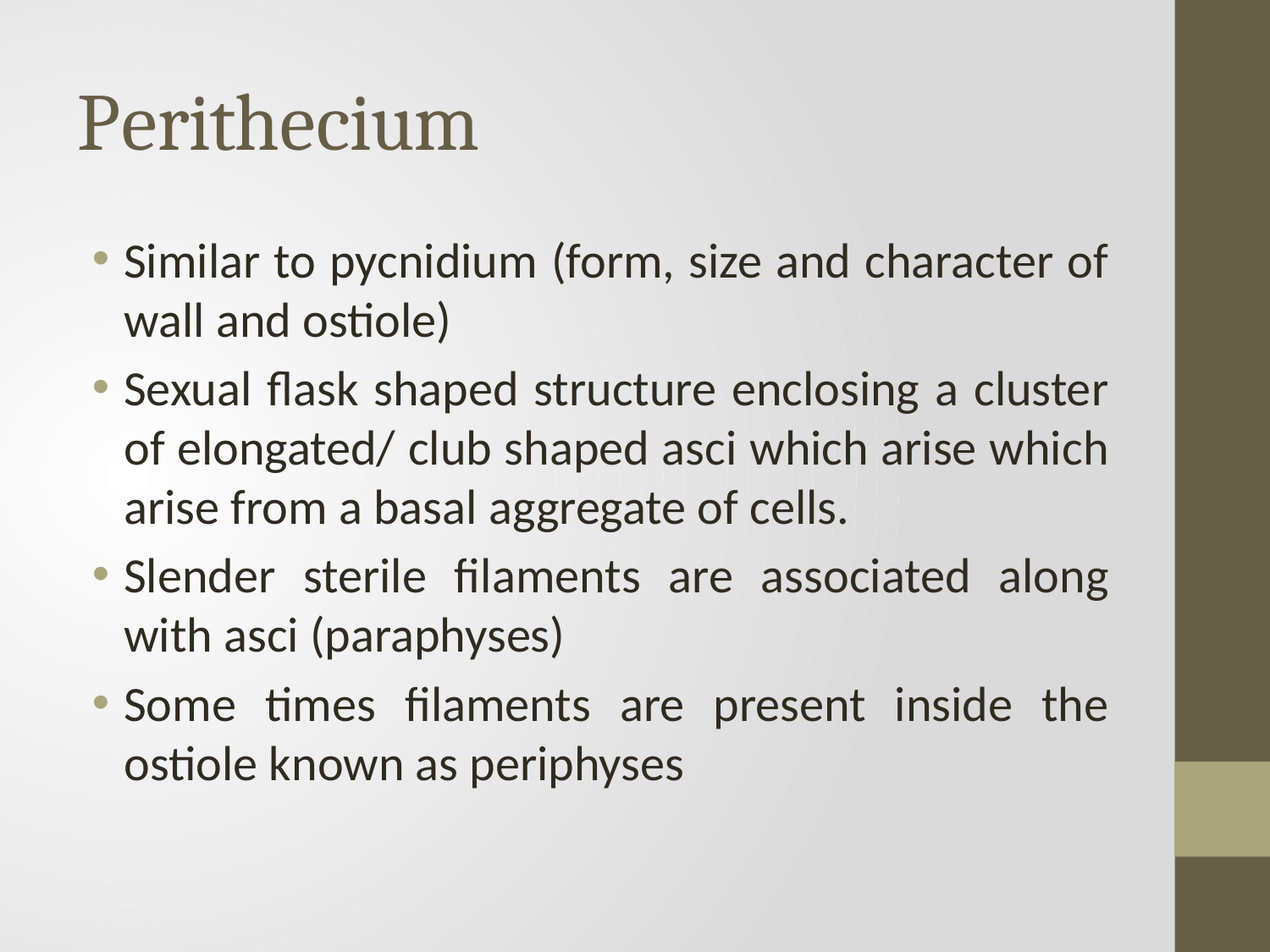

# Perithecium
Similar to pycnidium (form, size and character of wall and ostiole)
Sexual flask shaped structure enclosing a cluster of elongated/ club shaped asci which arise which arise from a basal aggregate of cells.
Slender sterile filaments are associated along with asci (paraphyses)
Some times filaments are present inside the ostiole known as periphyses